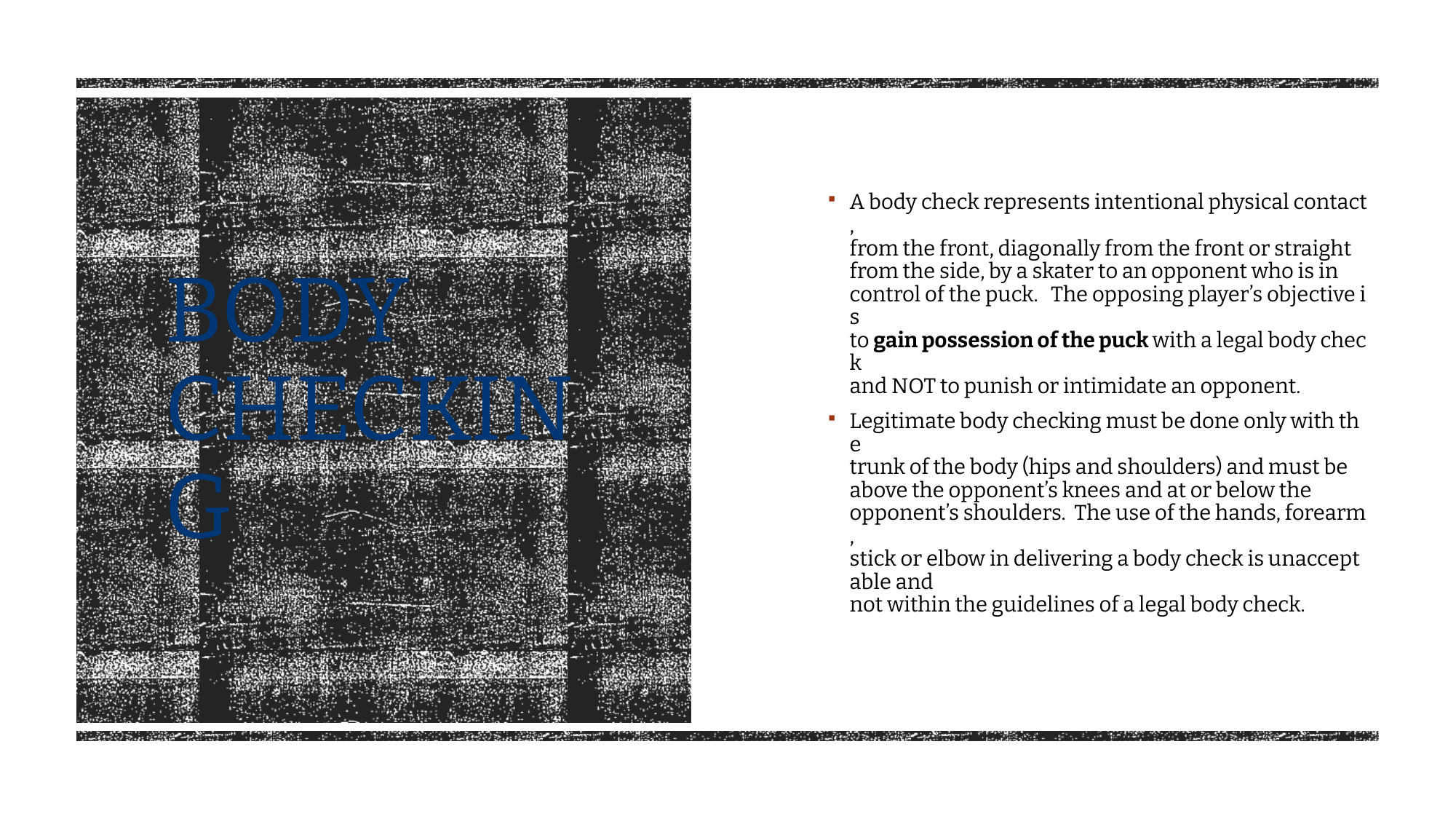

A body check represents intentional physical contact, 
from the front, diagonally from the front or straight 
from the side, by a skater to an opponent who is in 
control of the puck.   The opposing player’s objective is 
to gain possession of the puck with a legal body check 
and NOT to punish or intimidate an opponent.
Legitimate body checking must be done only with the
trunk of the body (hips and shoulders) and must be 
above the opponent’s knees and at or below the 
opponent’s shoulders.  The use of the hands, forearm, 
stick or elbow in delivering a body check is unacceptable and 
not within the guidelines of a legal body check.
# Body Checking